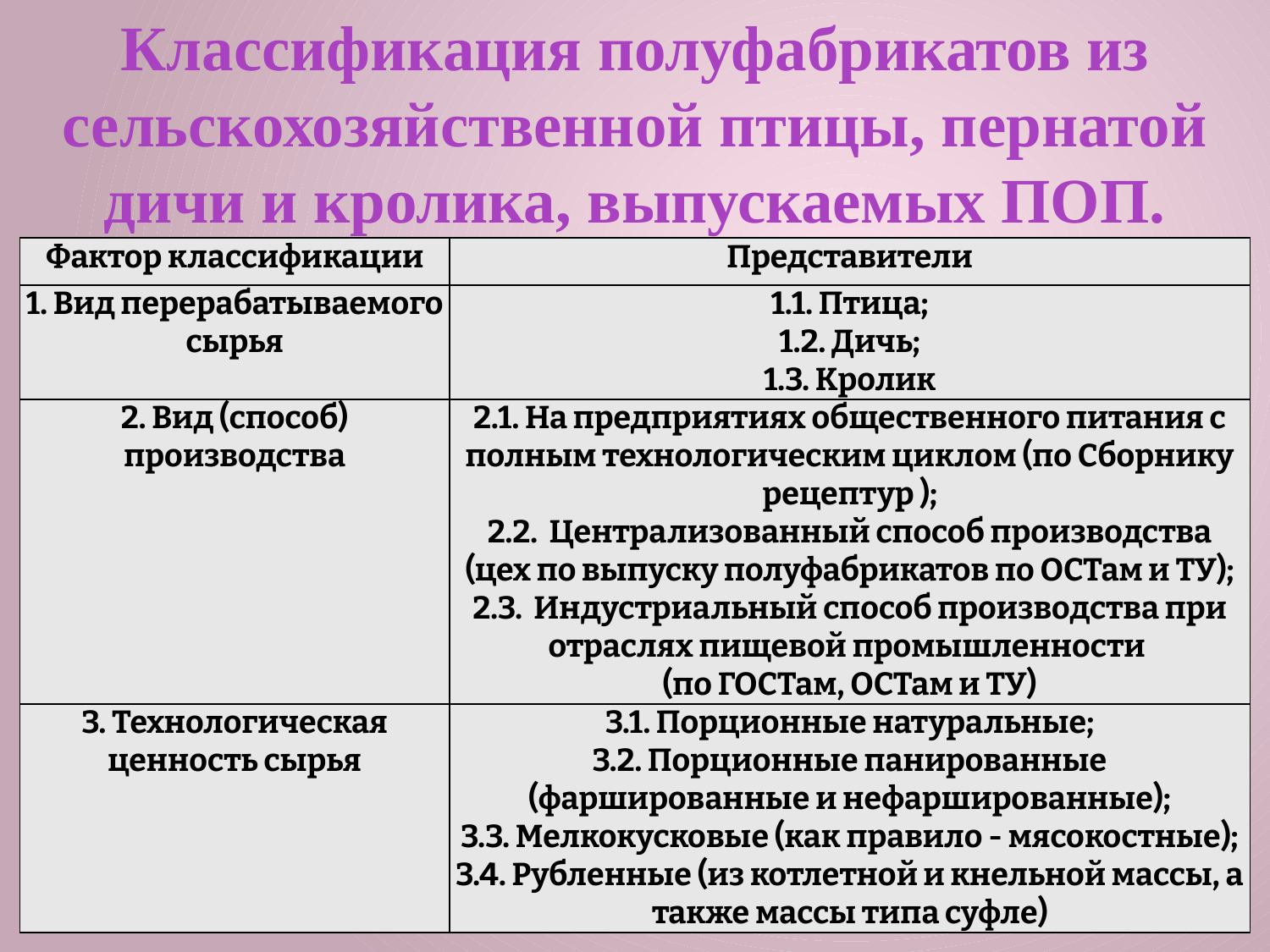

Классификация полуфабрикатов из сельскохозяйственной птицы, пернатой дичи и кролика, выпускаемых ПОП.
| Фактор классификации | Представители |
| --- | --- |
| 1. Вид перерабатываемого сырья | 1.1. Птица; 1.2. Дичь; 1.3. Кролик |
| 2. Вид (способ) производства | 2.1. На предприятиях общественного питания с полным технологическим циклом (по Сборнику рецептур ); 2.2. Централизованный способ производства (цех по выпуску полуфабрикатов по ОСТам и ТУ); 2.3. Индустриальный способ производства при отраслях пищевой промышленности (по ГОСТам, ОСТам и ТУ) |
| 3. Технологическая ценность сырья | 3.1. Порционные натуральные; 3.2. Порционные панированные (фаршированные и нефаршированные); 3.3. Мелкокусковые (как правило - мясокостные); 3.4. Рубленные (из котлетной и кнельной массы, а также массы типа суфле) |